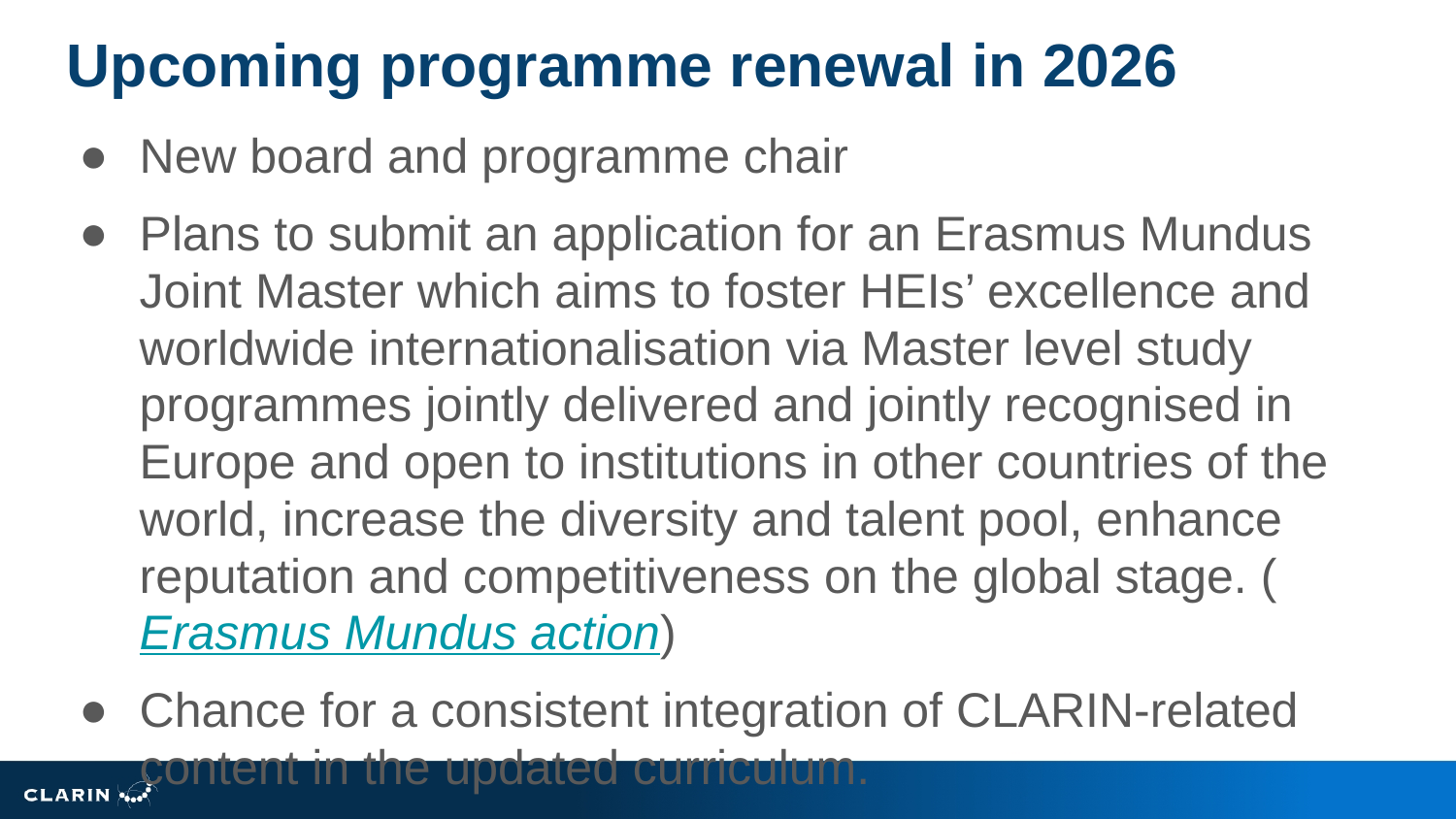

# Upcoming programme renewal in 2026
New board and programme chair
Plans to submit an application for an Erasmus Mundus Joint Master which aims to foster HEIs’ excellence and worldwide internationalisation via Master level study programmes jointly delivered and jointly recognised in Europe and open to institutions in other countries of the world, increase the diversity and talent pool, enhance reputation and competitiveness on the global stage. (Erasmus Mundus action)
Chance for a consistent integration of CLARIN-related content in the updated curriculum.